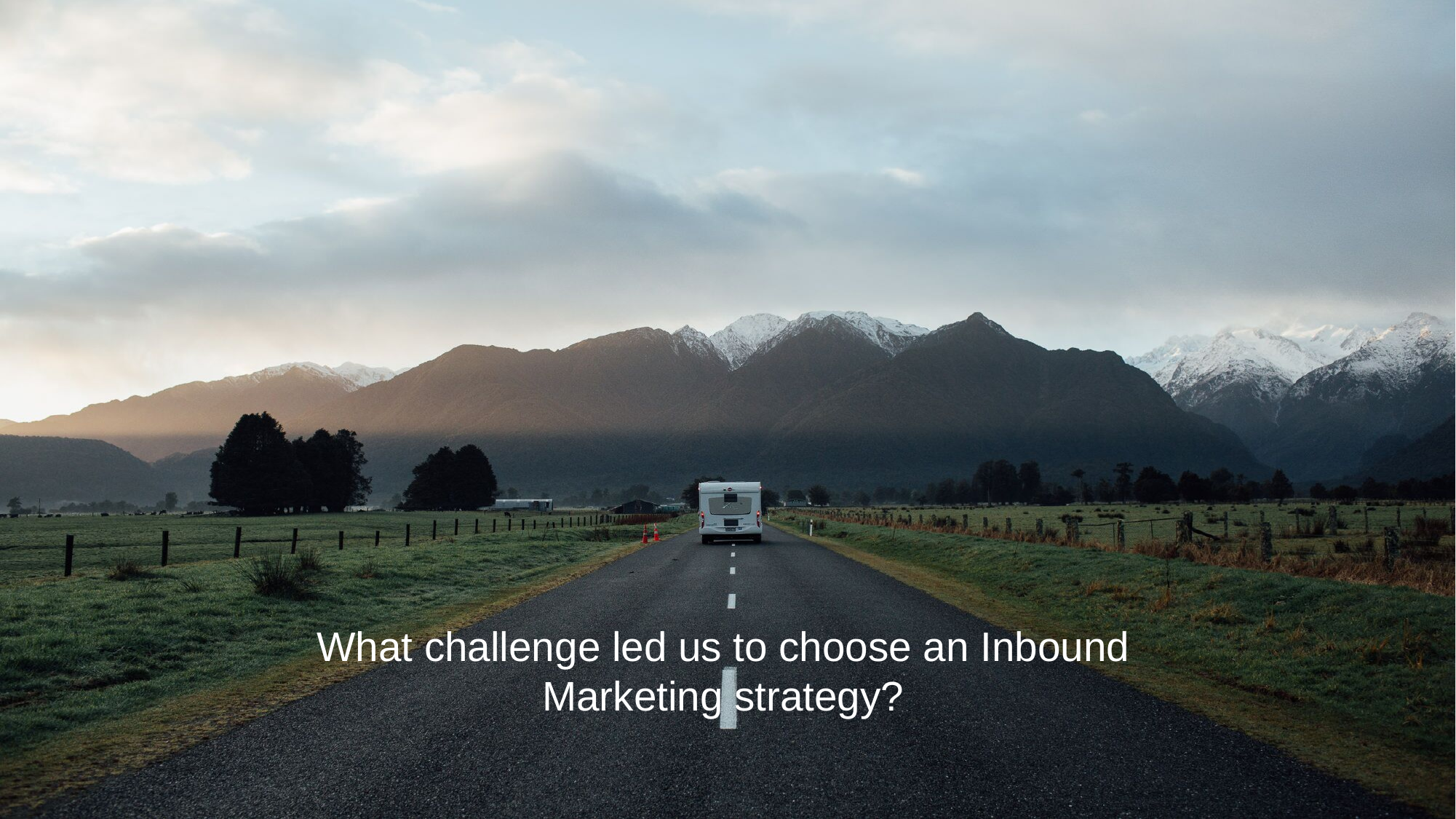

What challenge led us to choose an Inbound Marketing strategy?